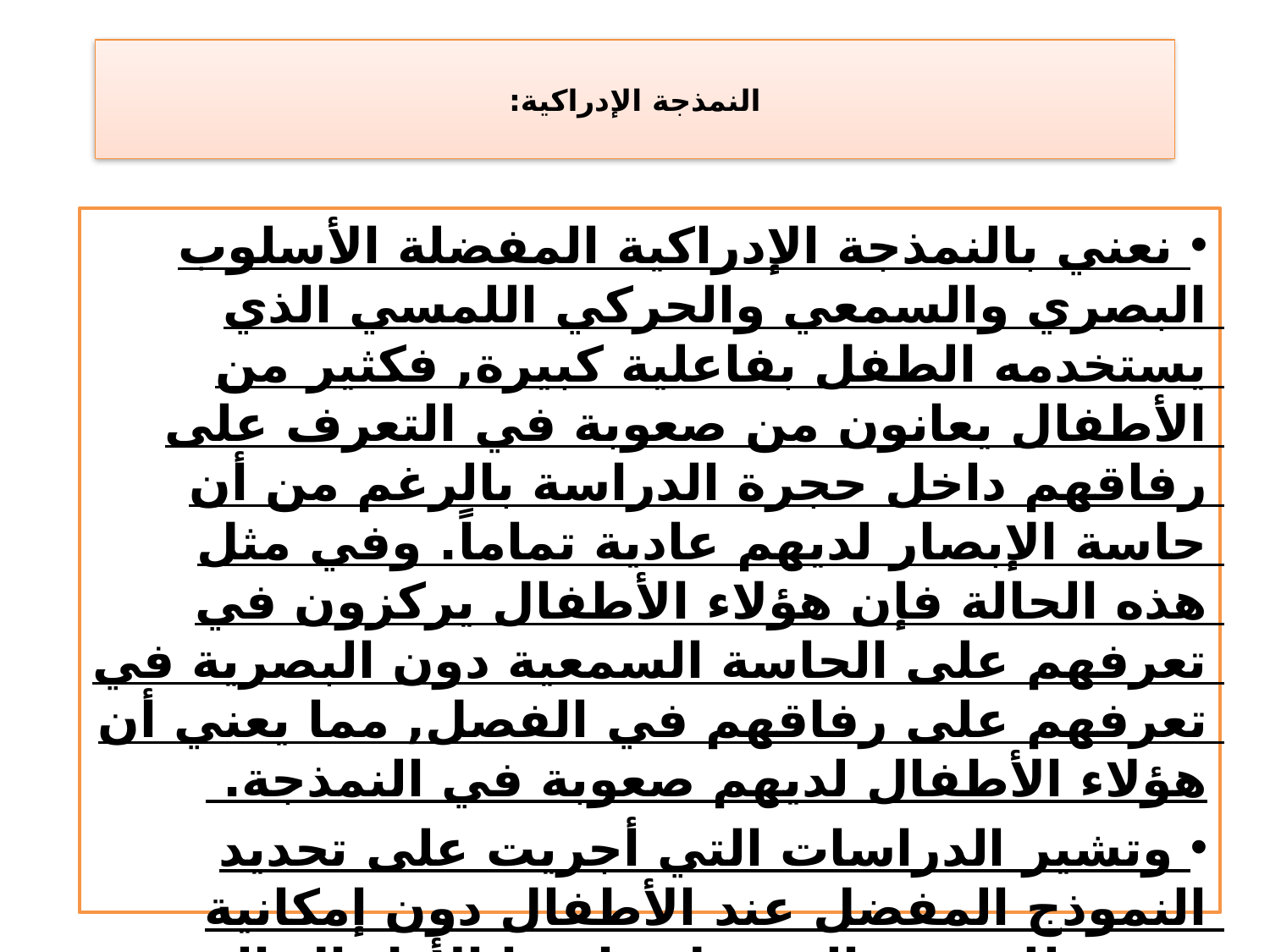

# النمذجة الإدراكية:
 نعني بالنمذجة الإدراكية المفضلة الأسلوب البصري والسمعي والحركي اللمسي الذي يستخدمه الطفل بفاعلية كبيرة, فكثير من الأطفال يعانون من صعوبة في التعرف على رفاقهم داخل حجرة الدراسة بالرغم من أن حاسة الإبصار لديهم عادية تماماً. وفي مثل هذه الحالة فإن هؤلاء الأطفال يركزون في تعرفهم على الحاسة السمعية دون البصرية في تعرفهم على رفاقهم في الفصل, مما يعني أن هؤلاء الأطفال لديهم صعوبة في النمذجة.
 وتشير الدراسات التي أجريت على تحديد النموذج المفضل عند الأطفال دون إمكانية تحديد للنموذج المفضل ما عدا الأطفال الذين يعانون من صعوبات شديدة في أنماط الإدراك المختلفة, فالطفل الكفيف مثلاً يكون قادراً على التعلم من خلال استخدامه لنمط الإدراك السمعي, والحركي, ومع ذلك فمثل هؤلاء الأطفال يعانون من صعوبات شديدة في التعلم.